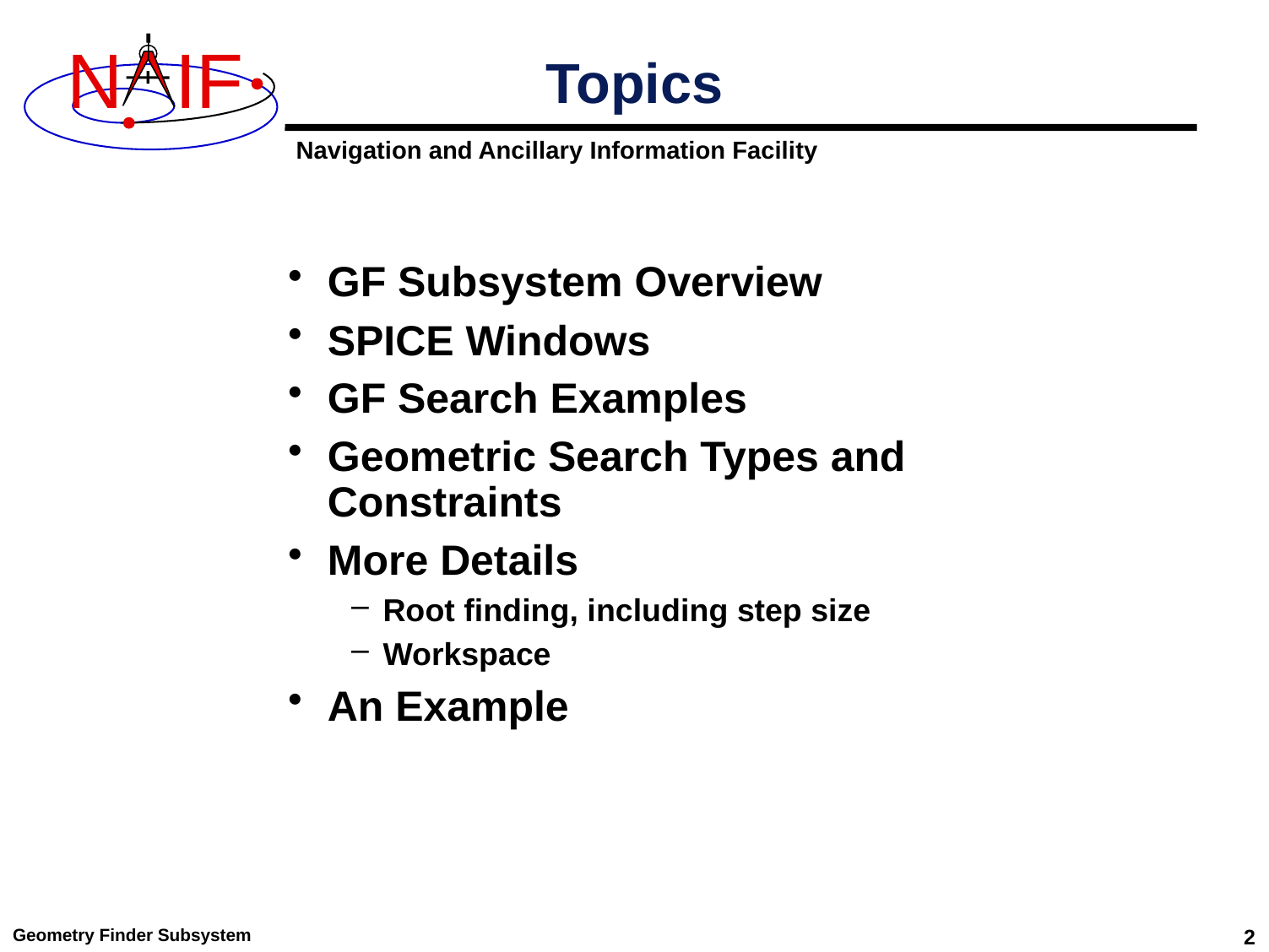

# Topics
GF Subsystem Overview
SPICE Windows
GF Search Examples
Geometric Search Types and Constraints
More Details
Root finding, including step size
Workspace
An Example

Geometry Finder Subsystem
2